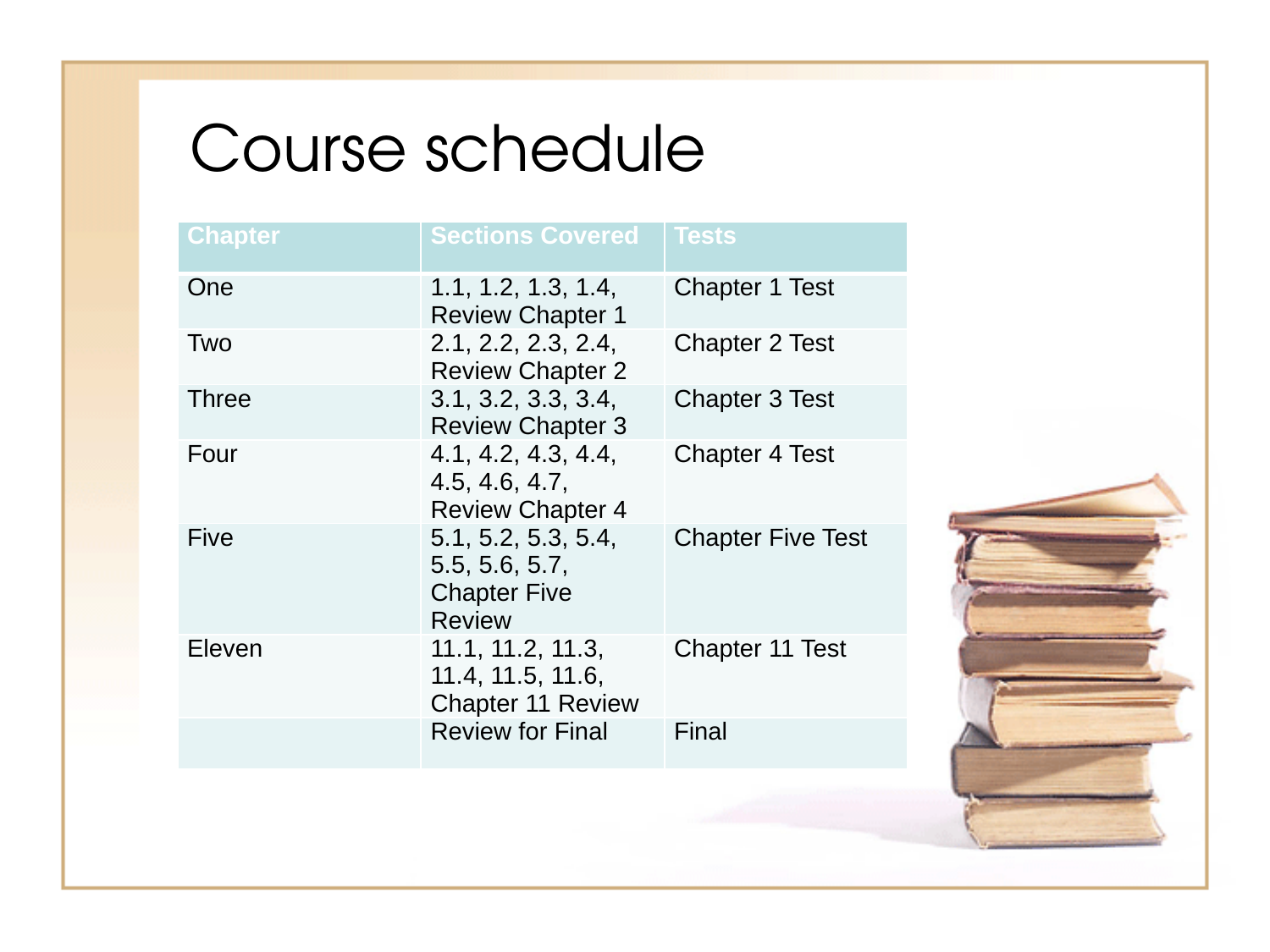

# Course schedule
| Chapter | Sections Covered | Tests |
| --- | --- | --- |
| One | 1.1, 1.2, 1.3, 1.4, Review Chapter 1 | Chapter 1 Test |
| Two | 2.1, 2.2, 2.3, 2.4, Review Chapter 2 | Chapter 2 Test |
| Three | 3.1, 3.2, 3.3, 3.4, Review Chapter 3 | Chapter 3 Test |
| Four | 4.1, 4.2, 4.3, 4.4, 4.5, 4.6, 4.7, Review Chapter 4 | Chapter 4 Test |
| Five | 5.1, 5.2, 5.3, 5.4, 5.5, 5.6, 5.7, Chapter Five Review | Chapter Five Test |
| Eleven | 11.1, 11.2, 11.3, 11.4, 11.5, 11.6, Chapter 11 Review | Chapter 11 Test |
|  | Review for Final | Final |